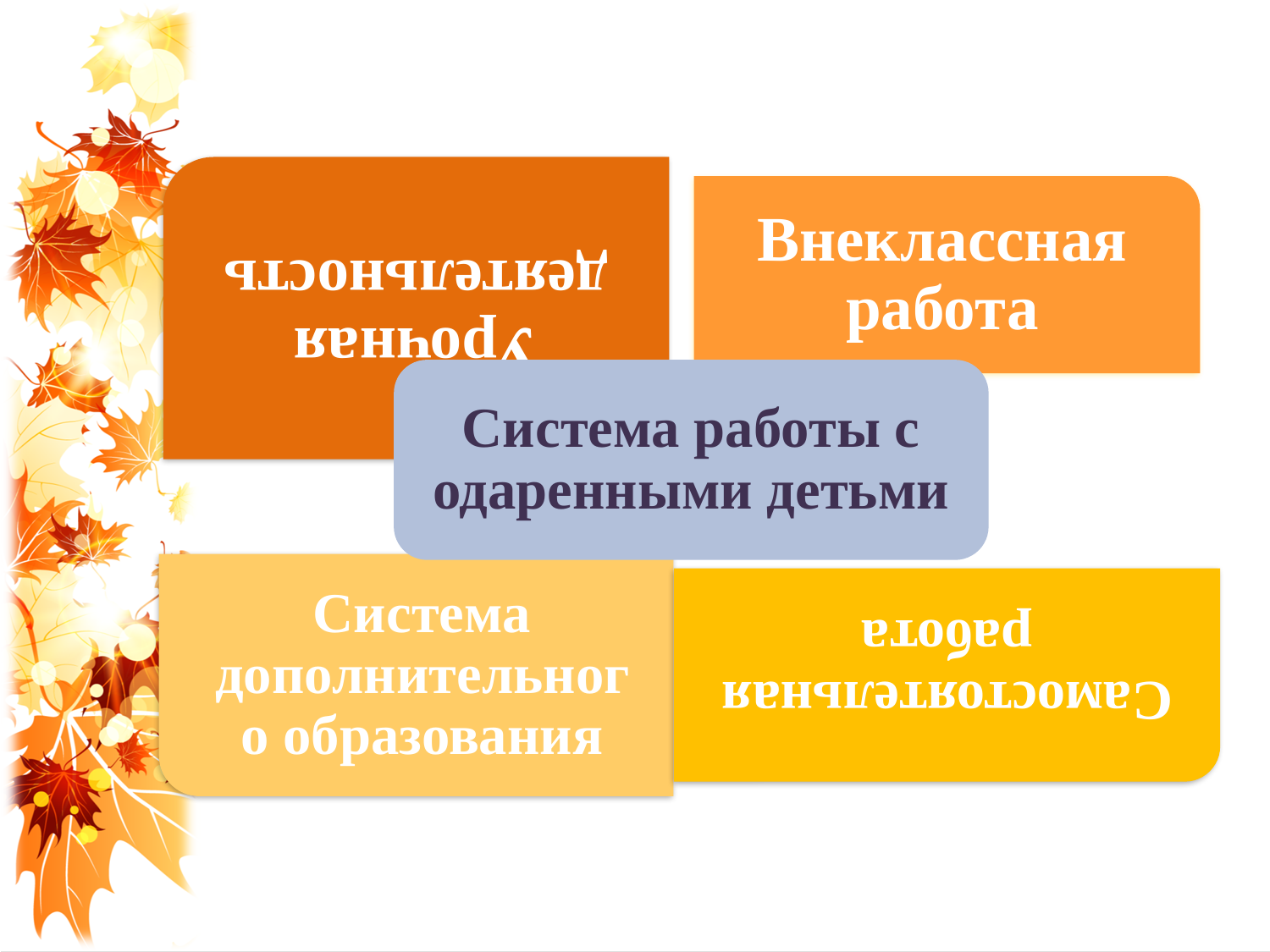

Урочная деятельность
Внеклассная работа
Система дополнительного образования
Самостоятельная работа
Система работы с одаренными детьми